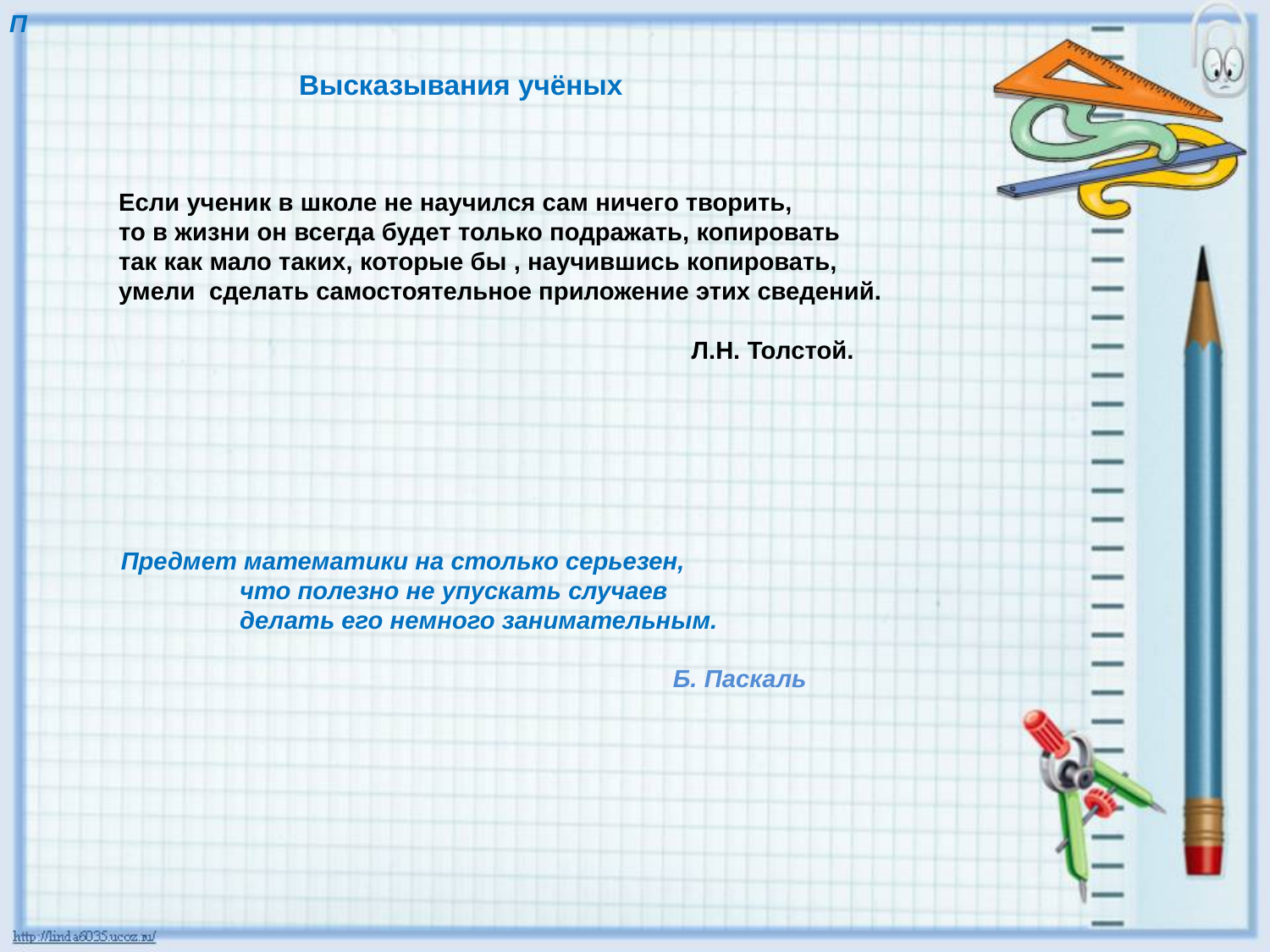

П

                                     Высказывания учёных

                Предмет математики на столько серьезен,
                                 что полезно не упускать случаев
                                 делать его немного занимательным.
                                                                                               Б. Паскаль

               Если ученик в школе не научился сам ничего творить,
               то в жизни он всегда будет только подражать, копировать
               так как мало таких, которые бы , научившись копировать,
               умели  сделать самостоятельное приложение этих сведений.

                                                                                                 Л.Н. Толстой.